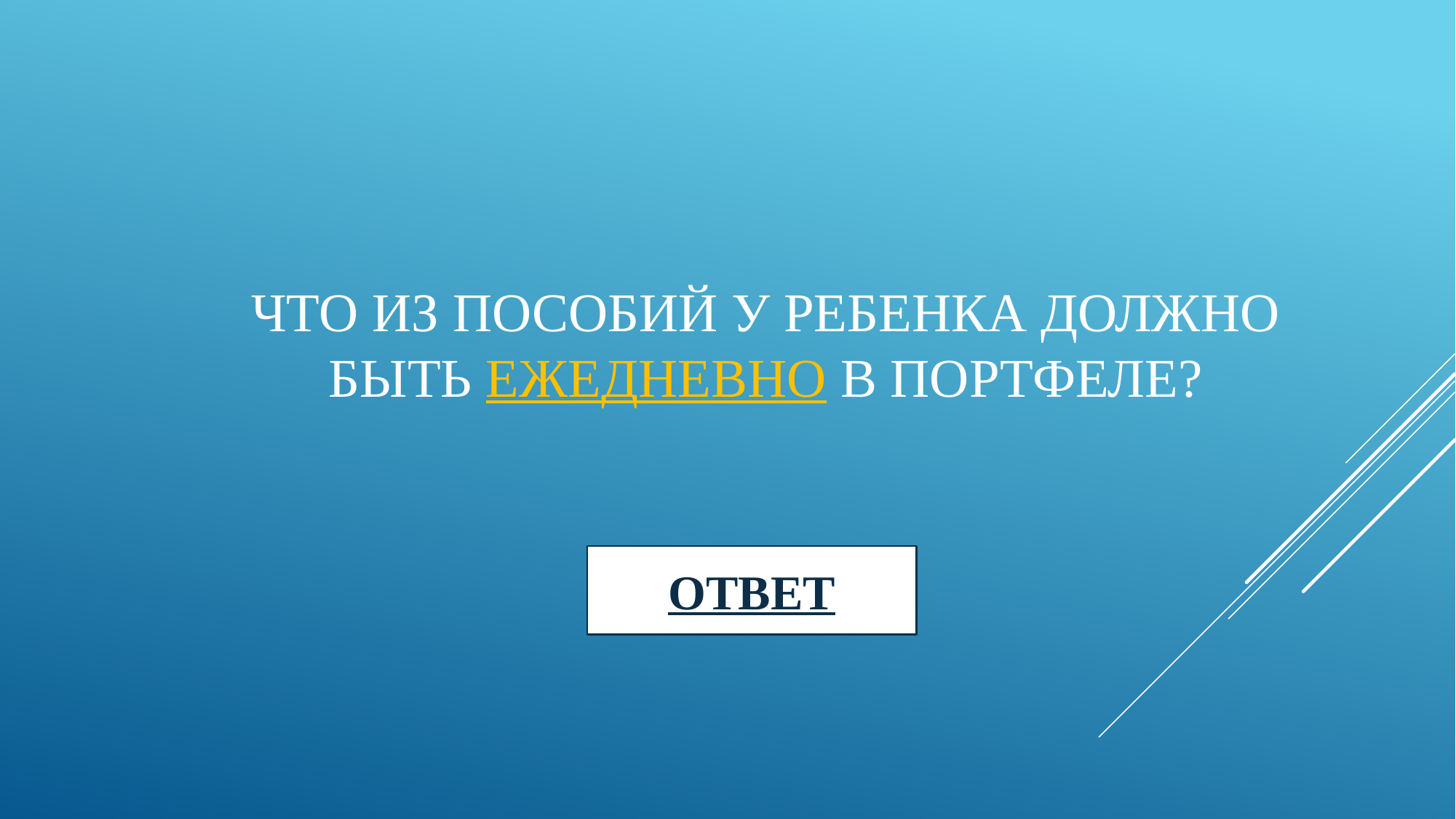

# Что из пособий у ребенка должно быть ежедневно в портфеле?
ОТВЕТ